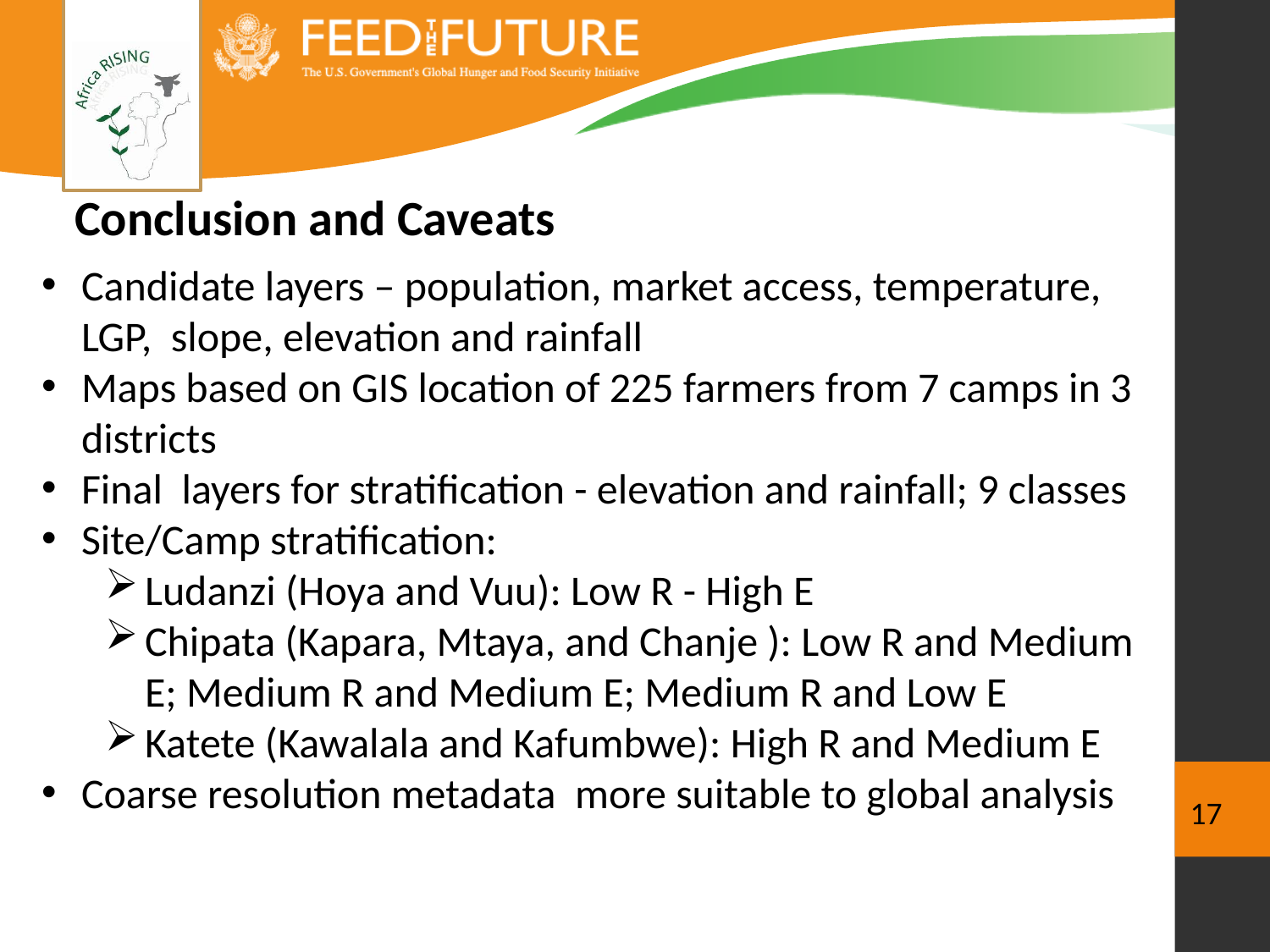

Conclusion and Caveats
Candidate layers – population, market access, temperature, LGP,  slope, elevation and rainfall
Maps based on GIS location of 225 farmers from 7 camps in 3 districts
Final  layers for stratification - elevation and rainfall; 9 classes
Site/Camp stratification:
Ludanzi (Hoya and Vuu): Low R - High E
Chipata (Kapara, Mtaya, and Chanje ): Low R and Medium E; Medium R and Medium E; Medium R and Low E
Katete (Kawalala and Kafumbwe): High R and Medium E
Coarse resolution metadata  more suitable to global analysis
17